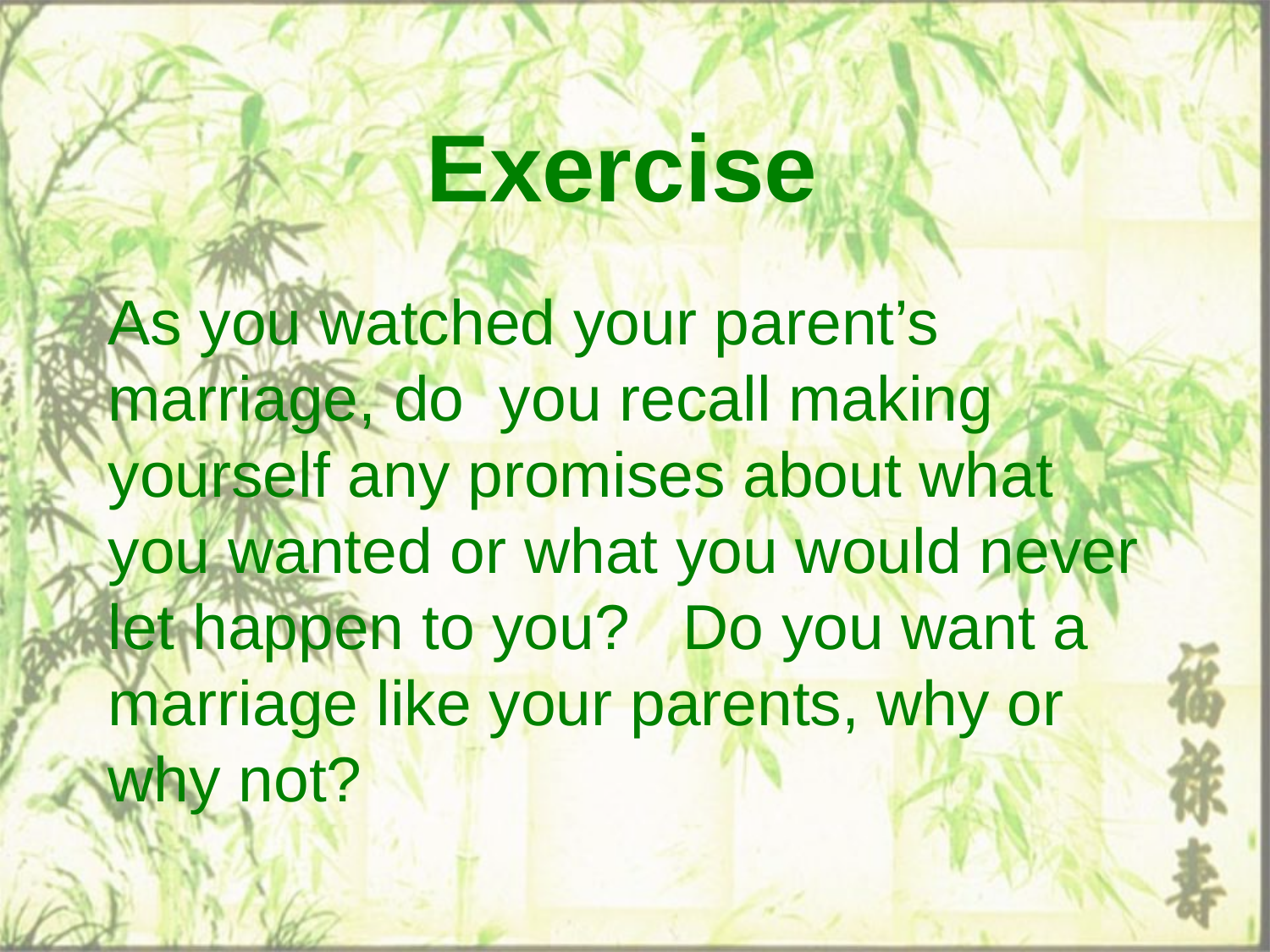

# Exercise
As you watched your parent’s marriage, do  you recall making yourself any promises about what you wanted or what you would never let happen to you?   Do you want a marriage like your parents, why or why not?